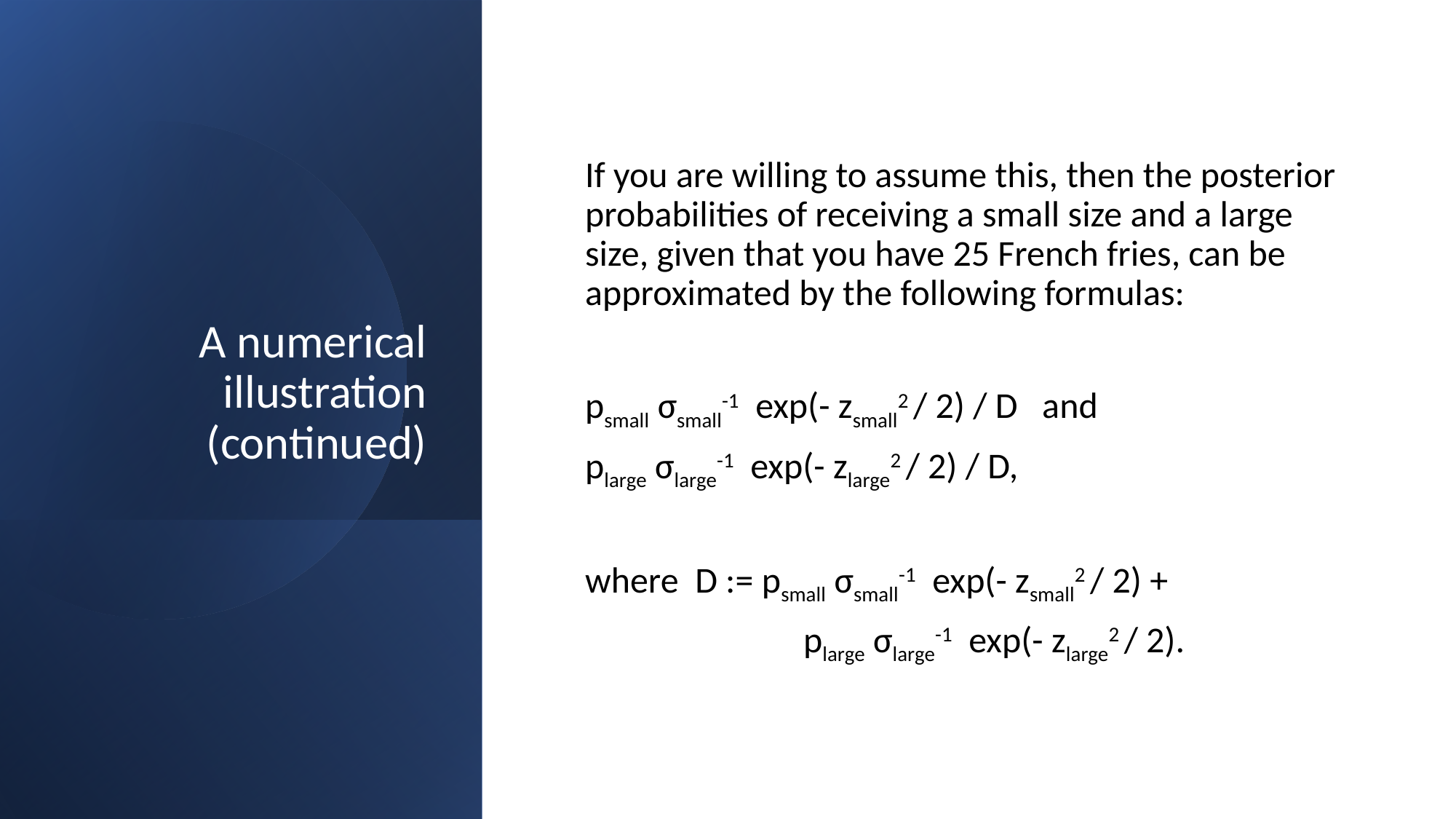

# A numerical illustration (continued)
If you are willing to assume this, then the posterior probabilities of receiving a small size and a large size, given that you have 25 French fries, can be approximated by the following formulas:

psmall σsmall-1  exp(- zsmall2 / 2) / D   and
plarge σlarge-1  exp(- zlarge2 / 2) / D,

where  D := psmall σsmall-1  exp(- zsmall2 / 2) +
		plarge σlarge-1  exp(- zlarge2 / 2).